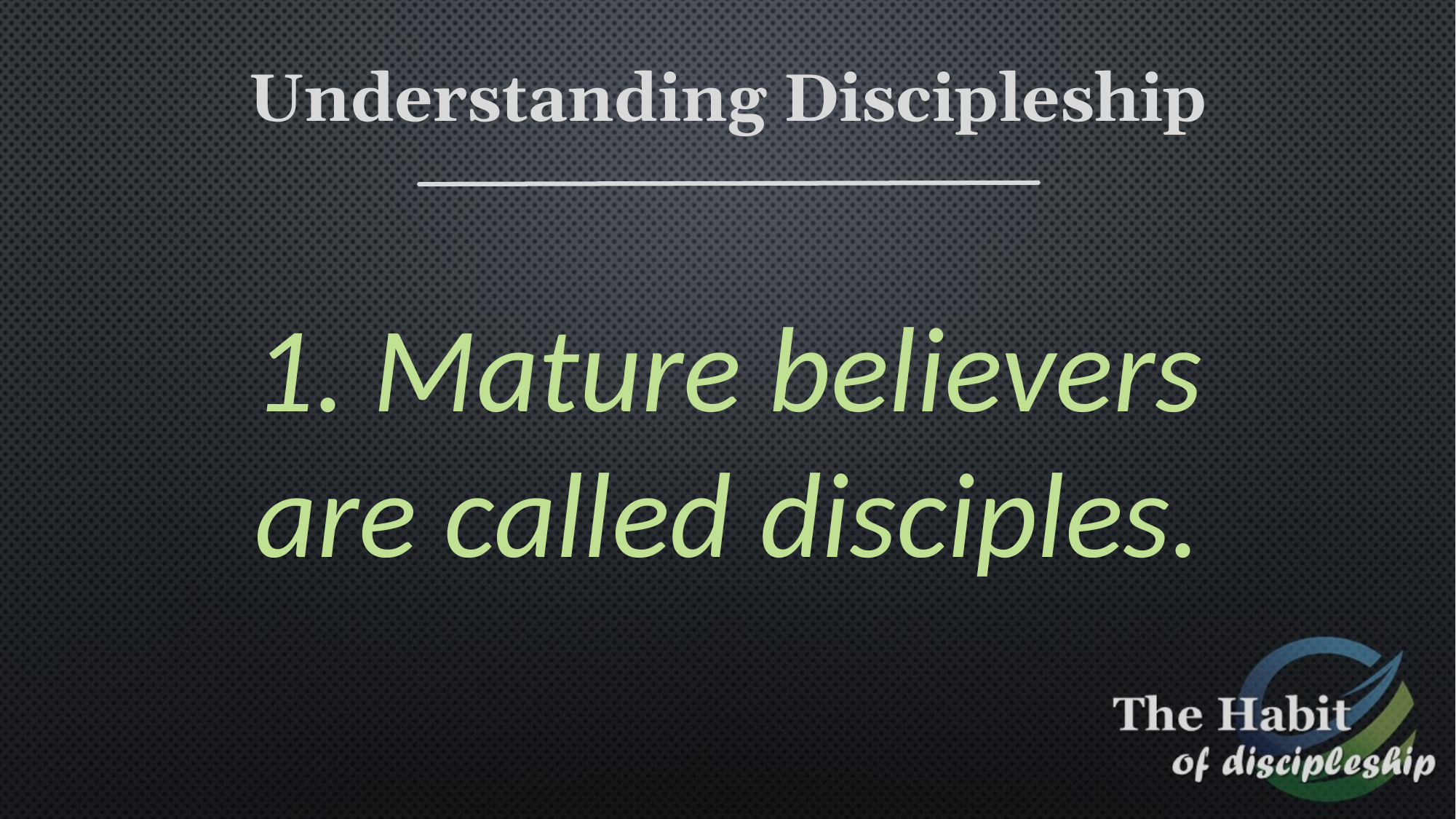

Understanding Discipleship
1. Mature believers are called disciples.